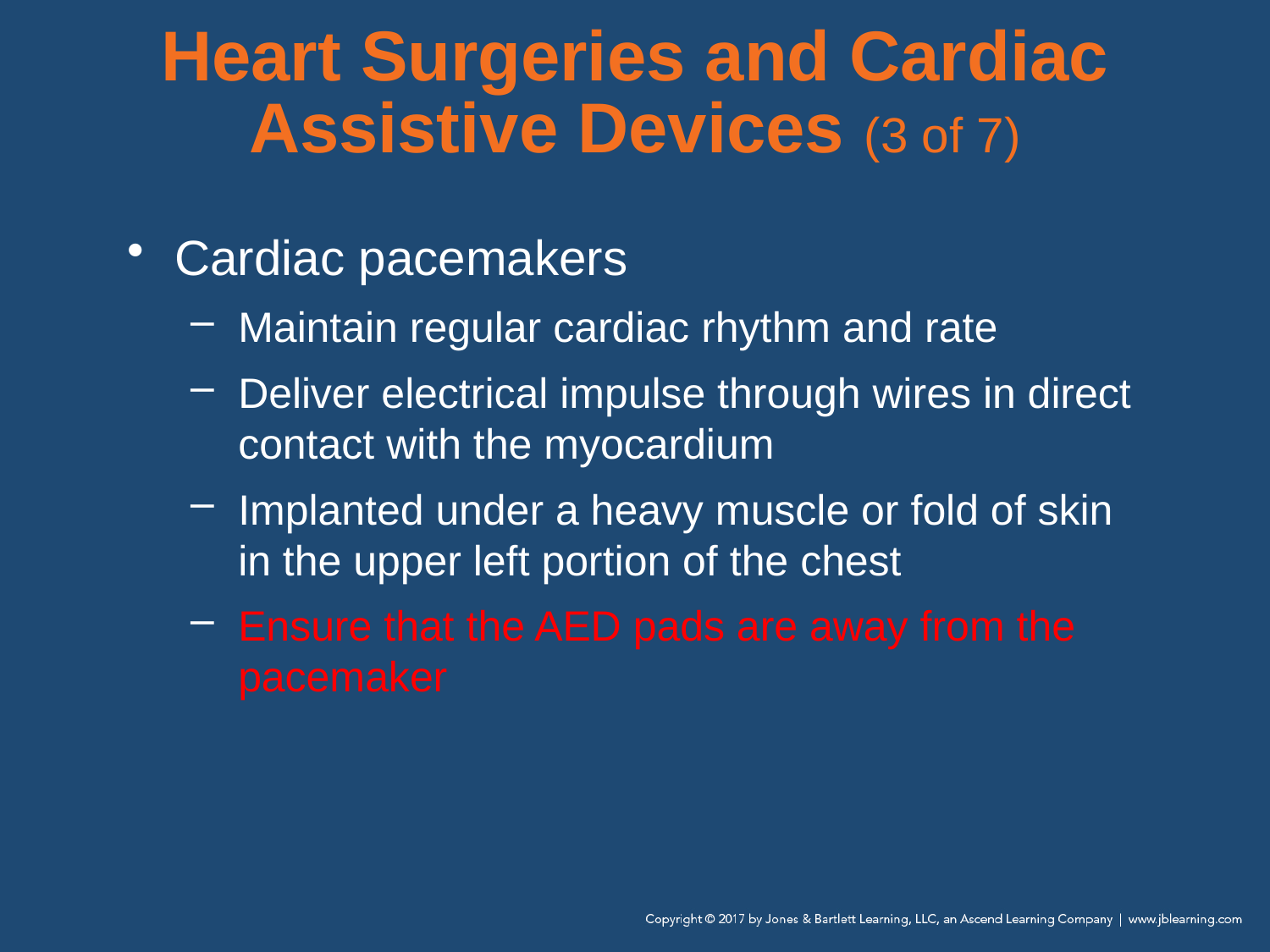

# Heart Surgeries and Cardiac Assistive Devices (3 of 7)
Cardiac pacemakers
Maintain regular cardiac rhythm and rate
Deliver electrical impulse through wires in direct contact with the myocardium
Implanted under a heavy muscle or fold of skin in the upper left portion of the chest
Ensure that the AED pads are away from the pacemaker